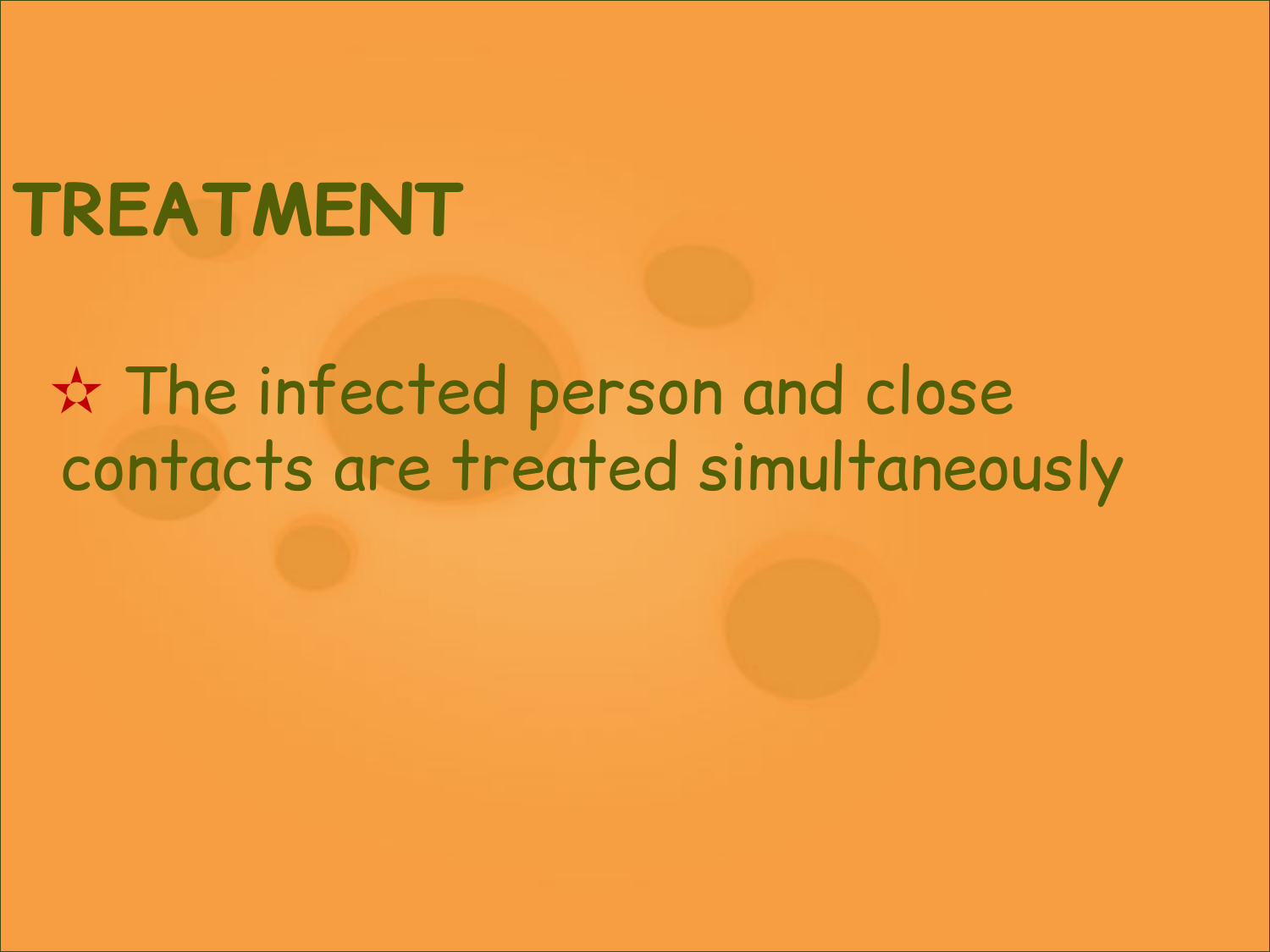

TREATMENT

  ✫ The infected person and close contacts are treated simultaneously

#